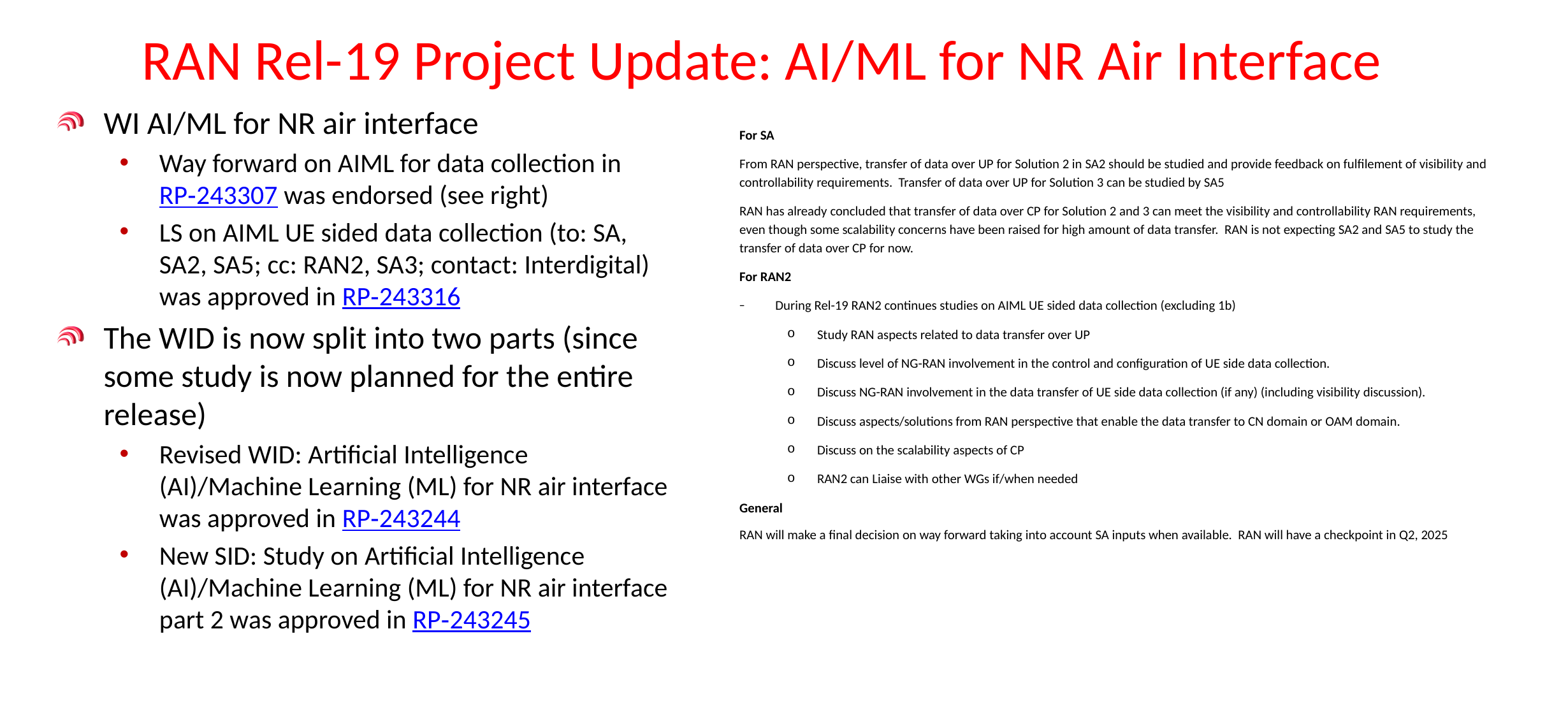

# RAN Rel-19 Project Update: AI/ML for NR Air Interface
WI AI/ML for NR air interface
Way forward on AIML for data collection in RP‑243307 was endorsed (see right)
LS on AIML UE sided data collection (to: SA, SA2, SA5; cc: RAN2, SA3; contact: Interdigital) was approved in RP‑243316
The WID is now split into two parts (since some study is now planned for the entire release)
Revised WID: Artificial Intelligence (AI)/Machine Learning (ML) for NR air interface was approved in RP‑243244
New SID: Study on Artificial Intelligence (AI)/Machine Learning (ML) for NR air interface part 2 was approved in RP‑243245
For SA
From RAN perspective, transfer of data over UP for Solution 2 in SA2 should be studied and provide feedback on fulfilement of visibility and controllability requirements.  Transfer of data over UP for Solution 3 can be studied by SA5
RAN has already concluded that transfer of data over CP for Solution 2 and 3 can meet the visibility and controllability RAN requirements, even though some scalability concerns have been raised for high amount of data transfer.  RAN is not expecting SA2 and SA5 to study the transfer of data over CP for now.
For RAN2
During Rel-19 RAN2 continues studies on AIML UE sided data collection (excluding 1b)
Study RAN aspects related to data transfer over UP
Discuss level of NG-RAN involvement in the control and configuration of UE side data collection.
Discuss NG-RAN involvement in the data transfer of UE side data collection (if any) (including visibility discussion).
Discuss aspects/solutions from RAN perspective that enable the data transfer to CN domain or OAM domain.
Discuss on the scalability aspects of CP
RAN2 can Liaise with other WGs if/when needed
General
RAN will make a final decision on way forward taking into account SA inputs when available.  RAN will have a checkpoint in Q2, 2025